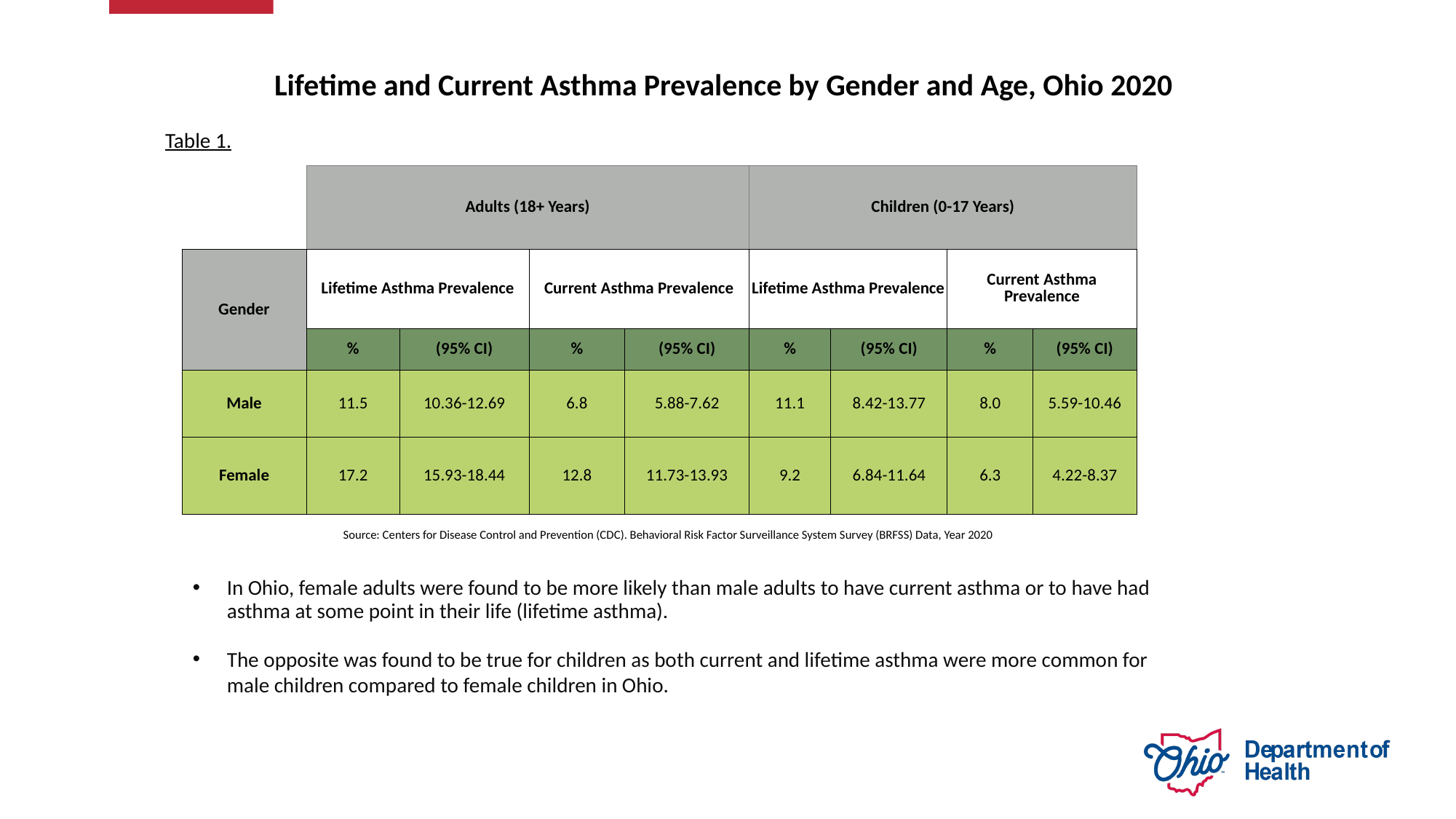

# Lifetime and Current Asthma Prevalence by Gender and Age, Ohio 2020
Table 1.
|  | Adults (18+ Years) |  |  |  | Children (0-17 Years) |  |  |  |
| --- | --- | --- | --- | --- | --- | --- | --- | --- |
|  |  |  |  |  |  |  |  |  |
| Gender | Lifetime Asthma Prevalence |  | Current Asthma Prevalence |  | Lifetime Asthma Prevalence |  | Current Asthma Prevalence |  |
|  | % | (95% CI) | % | (95% CI) | % | (95% CI) | % | (95% CI) |
| Male | 11.5 | 10.36-12.69 | 6.8 | 5.88-7.62 | 11.1 | 8.42-13.77 | 8.0 | 5.59-10.46 |
| Female | 17.2 | 15.93-18.44 | 12.8 | 11.73-13.93 | 9.2 | 6.84-11.64 | 6.3 | 4.22-8.37 |
Source: Centers for Disease Control and Prevention (CDC). Behavioral Risk Factor Surveillance System Survey (BRFSS) Data, Year 2020

In Ohio, female adults were found to be more likely than male adults to have current asthma or to have had asthma at some point in their life (lifetime asthma).

The opposite was found to be true for children as both current and lifetime asthma were more common for male children compared to female children in Ohio.